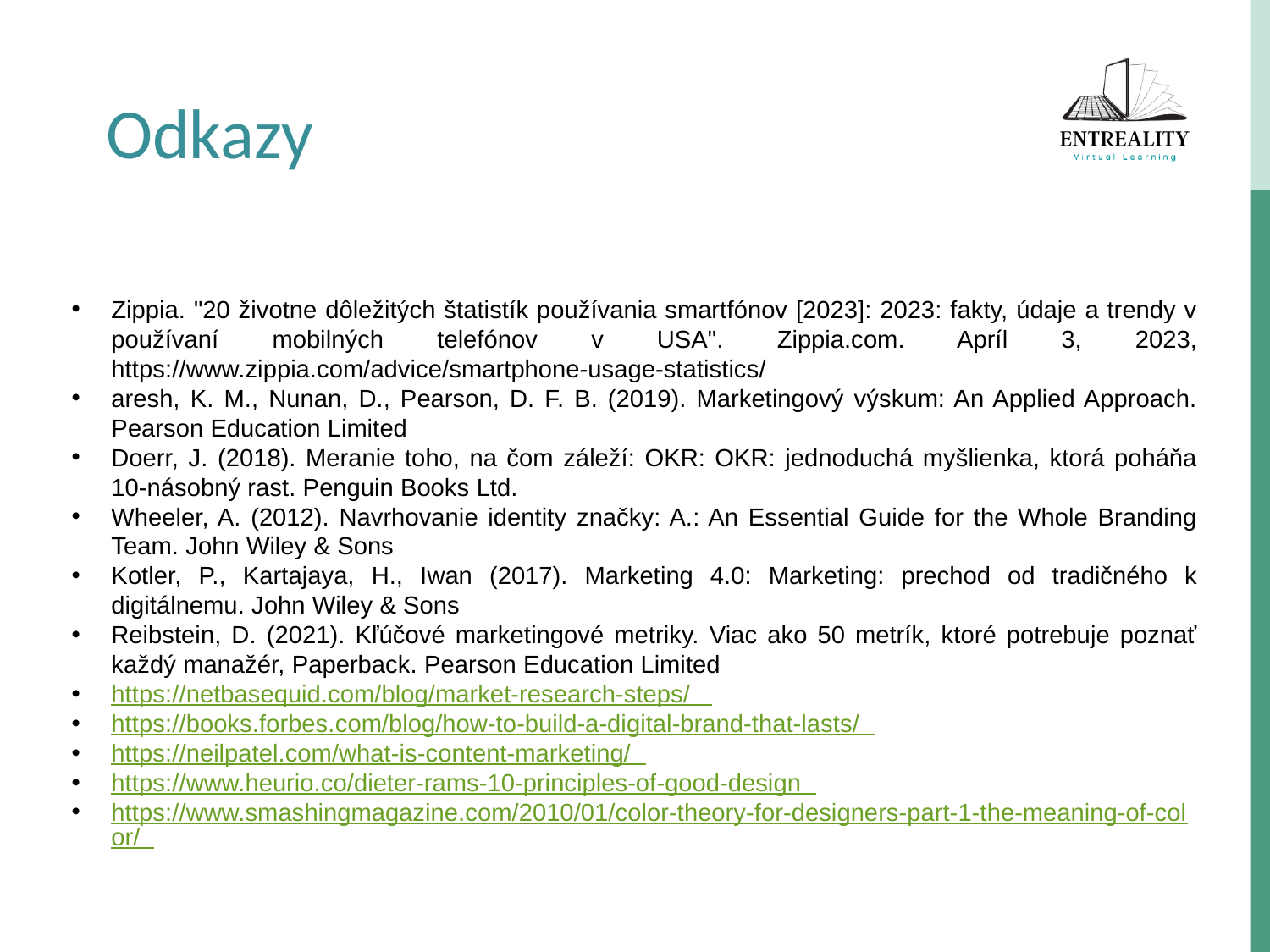

Odkazy

Zippia. "20 životne dôležitých štatistík používania smartfónov [2023]: 2023: fakty, údaje a trendy v používaní mobilných telefónov v USA". Zippia.com. Apríl 3, 2023, https://www.zippia.com/advice/smartphone-usage-statistics/
aresh, K. M., Nunan, D., Pearson, D. F. B. (2019). Marketingový výskum: An Applied Approach. Pearson Education Limited
Doerr, J. (2018). Meranie toho, na čom záleží: OKR: OKR: jednoduchá myšlienka, ktorá poháňa 10-násobný rast. Penguin Books Ltd.
Wheeler, A. (2012). Navrhovanie identity značky: A.: An Essential Guide for the Whole Branding Team. John Wiley & Sons
Kotler, P., Kartajaya, H., Iwan (2017). Marketing 4.0: Marketing: prechod od tradičného k digitálnemu. John Wiley & Sons
Reibstein, D. (2021). Kľúčové marketingové metriky. Viac ako 50 metrík, ktoré potrebuje poznať každý manažér, Paperback. Pearson Education Limited
https://netbasequid.com/blog/market-research-steps/
https://books.forbes.com/blog/how-to-build-a-digital-brand-that-lasts/
https://neilpatel.com/what-is-content-marketing/
https://www.heurio.co/dieter-rams-10-principles-of-good-design
https://www.smashingmagazine.com/2010/01/color-theory-for-designers-part-1-the-meaning-of-color/